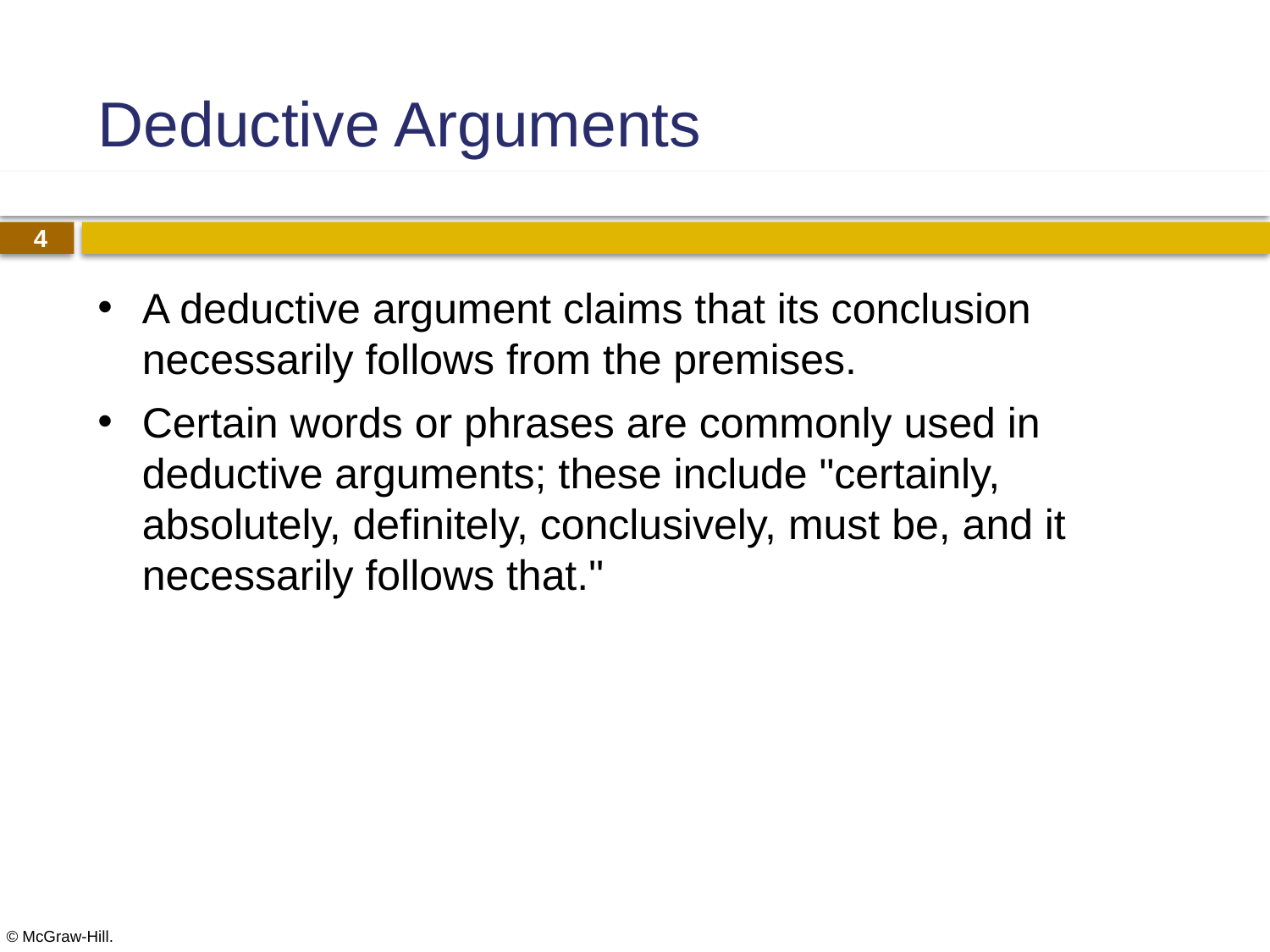

# Deductive Arguments
A deductive argument claims that its conclusion necessarily follows from the premises.
Certain words or phrases are commonly used in deductive arguments; these include "certainly, absolutely, definitely, conclusively, must be, and it necessarily follows that."